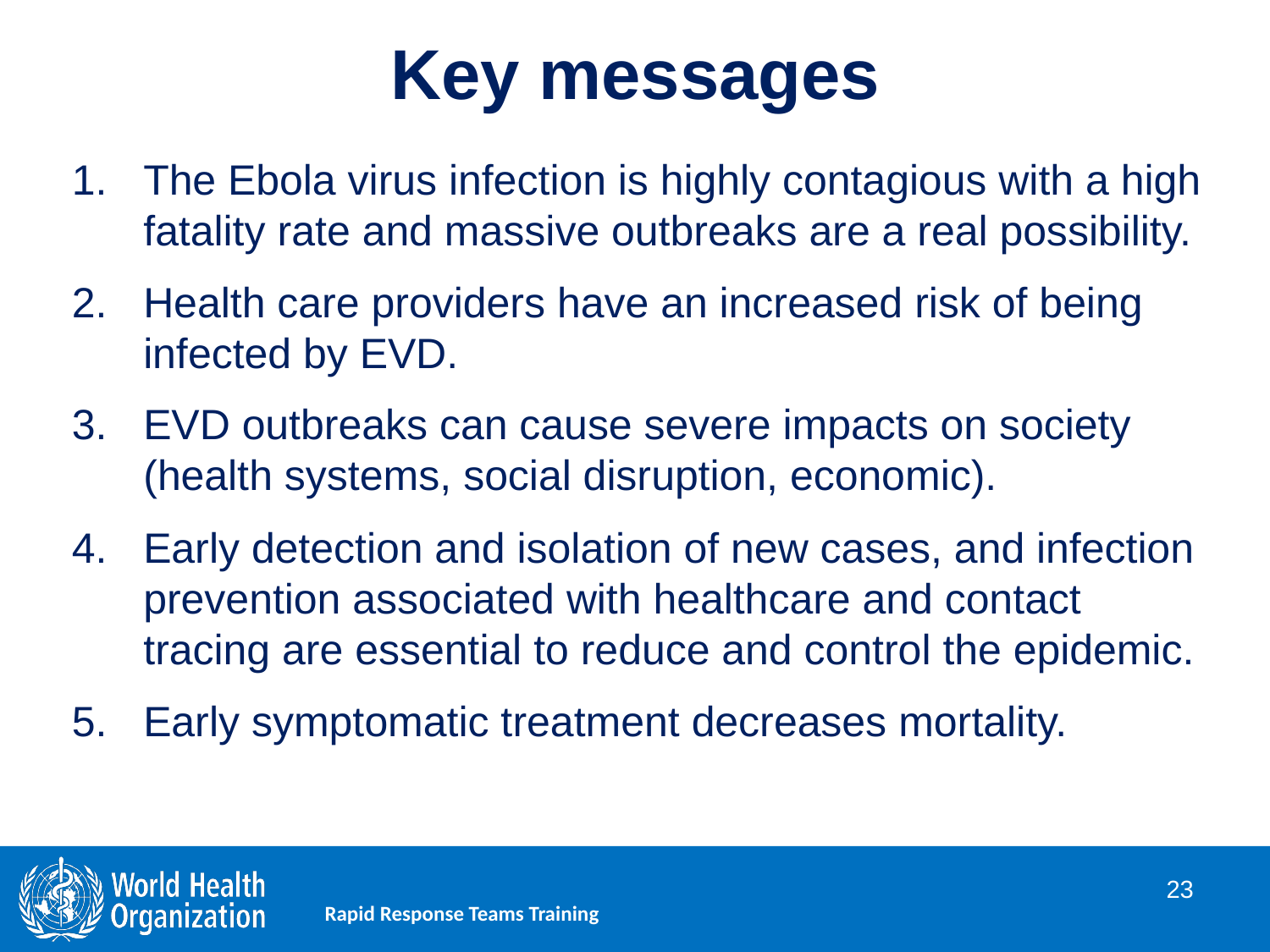

# Key messages
The Ebola virus infection is highly contagious with a high fatality rate and massive outbreaks are a real possibility.
Health care providers have an increased risk of being infected by EVD.
EVD outbreaks can cause severe impacts on society (health systems, social disruption, economic).
Early detection and isolation of new cases, and infection prevention associated with healthcare and contact tracing are essential to reduce and control the epidemic.
Early symptomatic treatment decreases mortality.

23